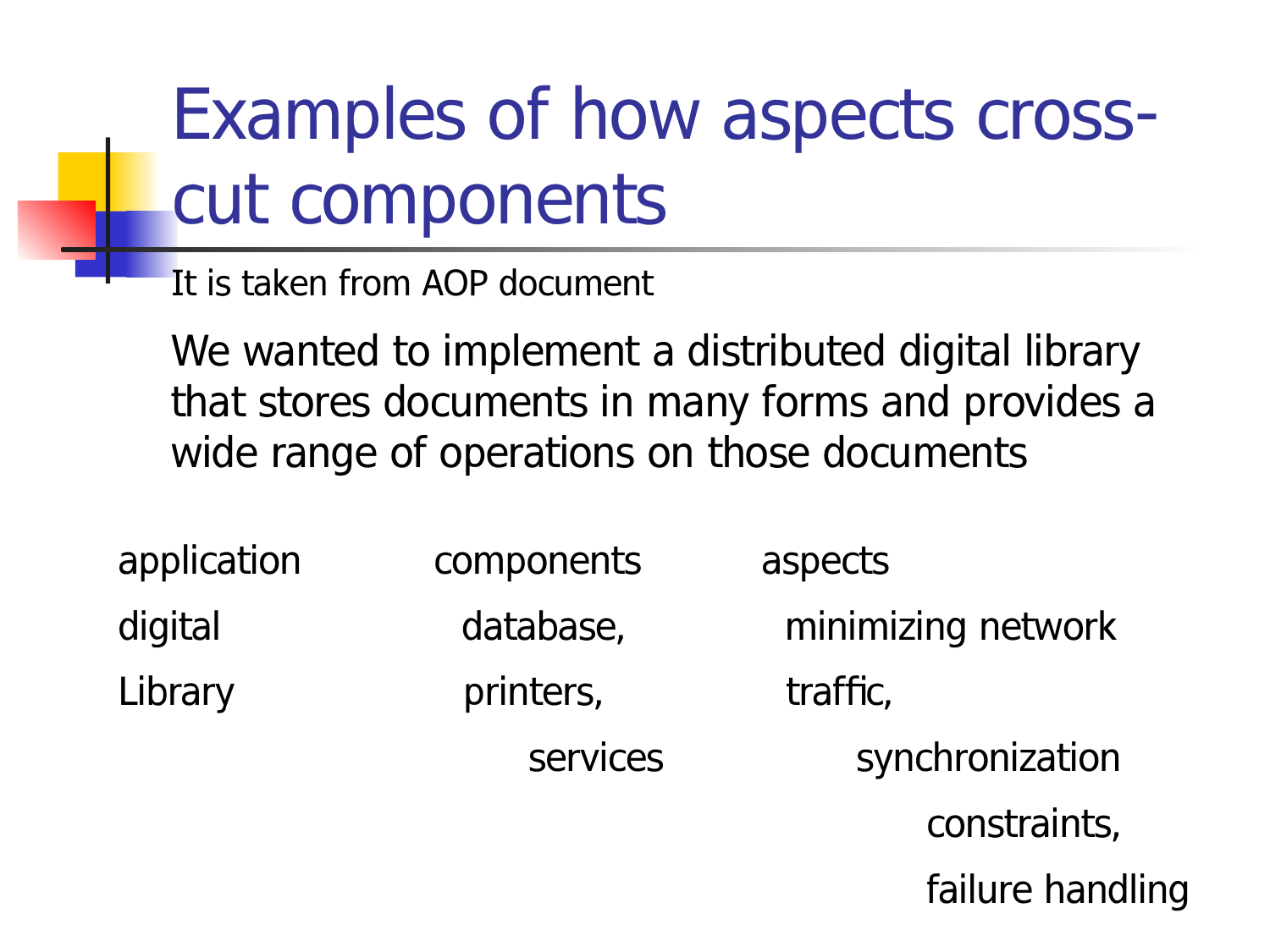

# Examples of how aspects cross-cut components
It is taken from AOP document
We wanted to implement a distributed digital library that stores documents in many forms and provides a wide range of operations on those documents
application           components          aspects
digital                    database,             minimizing network
Library                   printers,               traffic,
                                  services                synchronization
                                                                   constraints,
                                                                   failure handling